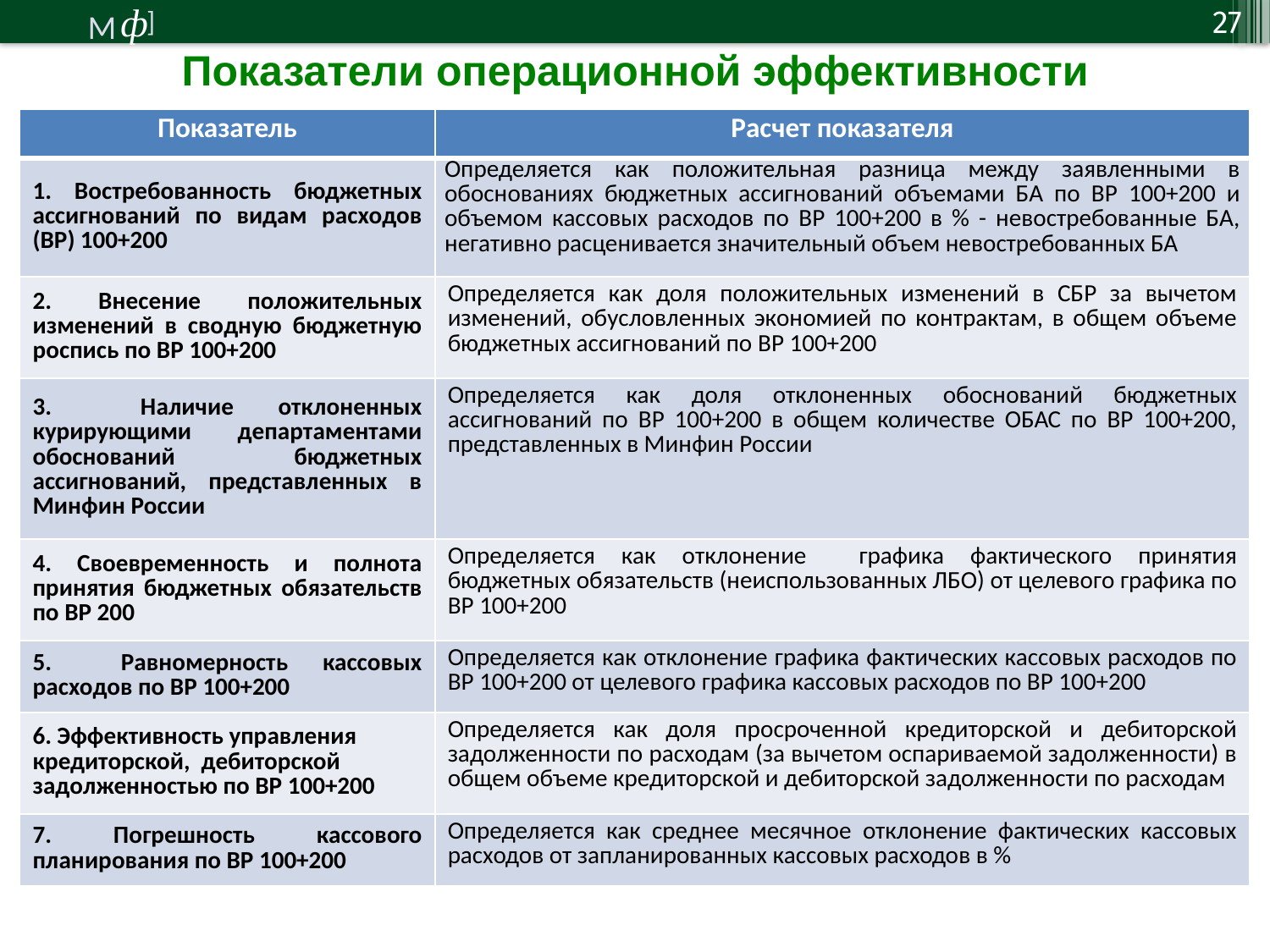

27
Показатели операционной эффективности
| Показатель | Расчет показателя |
| --- | --- |
| 1. Востребованность бюджетных ассигнований по видам расходов (ВР) 100+200 | Определяется как положительная разница между заявленными в обоснованиях бюджетных ассигнований объемами БА по ВР 100+200 и объемом кассовых расходов по ВР 100+200 в % - невостребованные БА, негативно расценивается значительный объем невостребованных БА |
| 2. Внесение положительных изменений в сводную бюджетную роспись по ВР 100+200 | Определяется как доля положительных изменений в СБР за вычетом изменений, обусловленных экономией по контрактам, в общем объеме бюджетных ассигнований по ВР 100+200 |
| 3. Наличие отклоненных курирующими департаментами обоснований бюджетных ассигнований, представленных в Минфин России | Определяется как доля отклоненных обоснований бюджетных ассигнований по ВР 100+200 в общем количестве ОБАС по ВР 100+200, представленных в Минфин России |
| 4. Своевременность и полнота принятия бюджетных обязательств по ВР 200 | Определяется как отклонение графика фактического принятия бюджетных обязательств (неиспользованных ЛБО) от целевого графика по ВР 100+200 |
| 5. Равномерность кассовых расходов по ВР 100+200 | Определяется как отклонение графика фактических кассовых расходов по ВР 100+200 от целевого графика кассовых расходов по ВР 100+200 |
| 6. Эффективность управления кредиторской, дебиторской задолженностью по ВР 100+200 | Определяется как доля просроченной кредиторской и дебиторской задолженности по расходам (за вычетом оспариваемой задолженности) в общем объеме кредиторской и дебиторской задолженности по расходам |
| 7. Погрешность кассового планирования по ВР 100+200 | Определяется как среднее месячное отклонение фактических кассовых расходов от запланированных кассовых расходов в % |